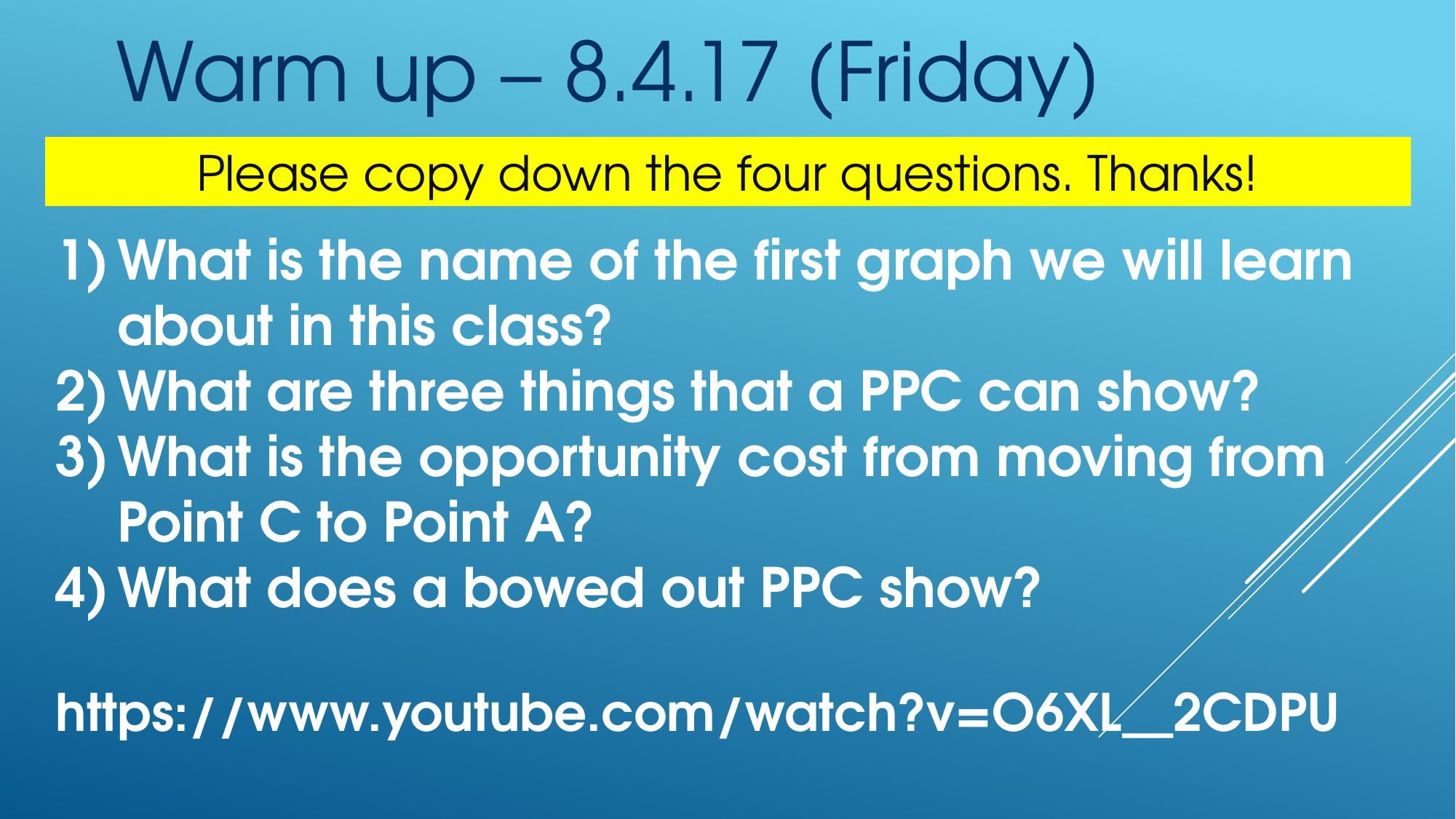

Warm up – 8.4.17 (Friday)
Please copy down the four questions. Thanks!
What is the name of the first graph we will learn about in this class?
What are three things that a PPC can show?
What is the opportunity cost from moving from Point C to Point A?
What does a bowed out PPC show?

https://www.youtube.com/watch?v=O6XL__2CDPU